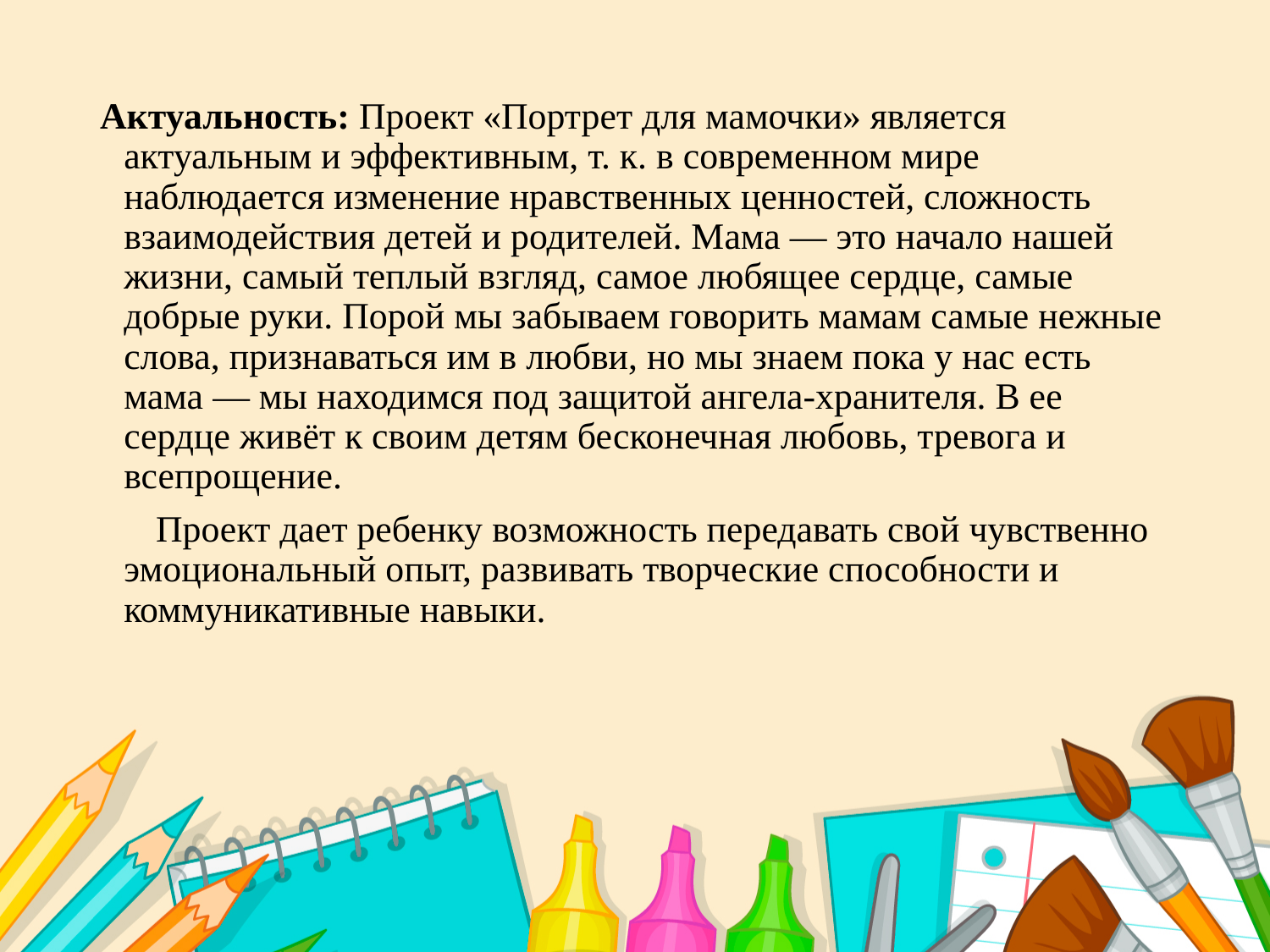

Актуальность: Проект «Портрет для мамочки» является актуальным и эффективным, т. к. в современном мире наблюдается изменение нравственных ценностей, сложность взаимодействия детей и родителей. Мама — это начало нашей жизни, самый теплый взгляд, самое любящее сердце, самые добрые руки. Порой мы забываем говорить мамам самые нежные слова, признаваться им в любви, но мы знаем пока у нас есть мама — мы находимся под защитой ангела-хранителя. В ее сердце живёт к своим детям бесконечная любовь, тревога и всепрощение.
      Проект дает ребенку возможность передавать свой чувственно эмоциональный опыт, развивать творческие способности и коммуникативные навыки.